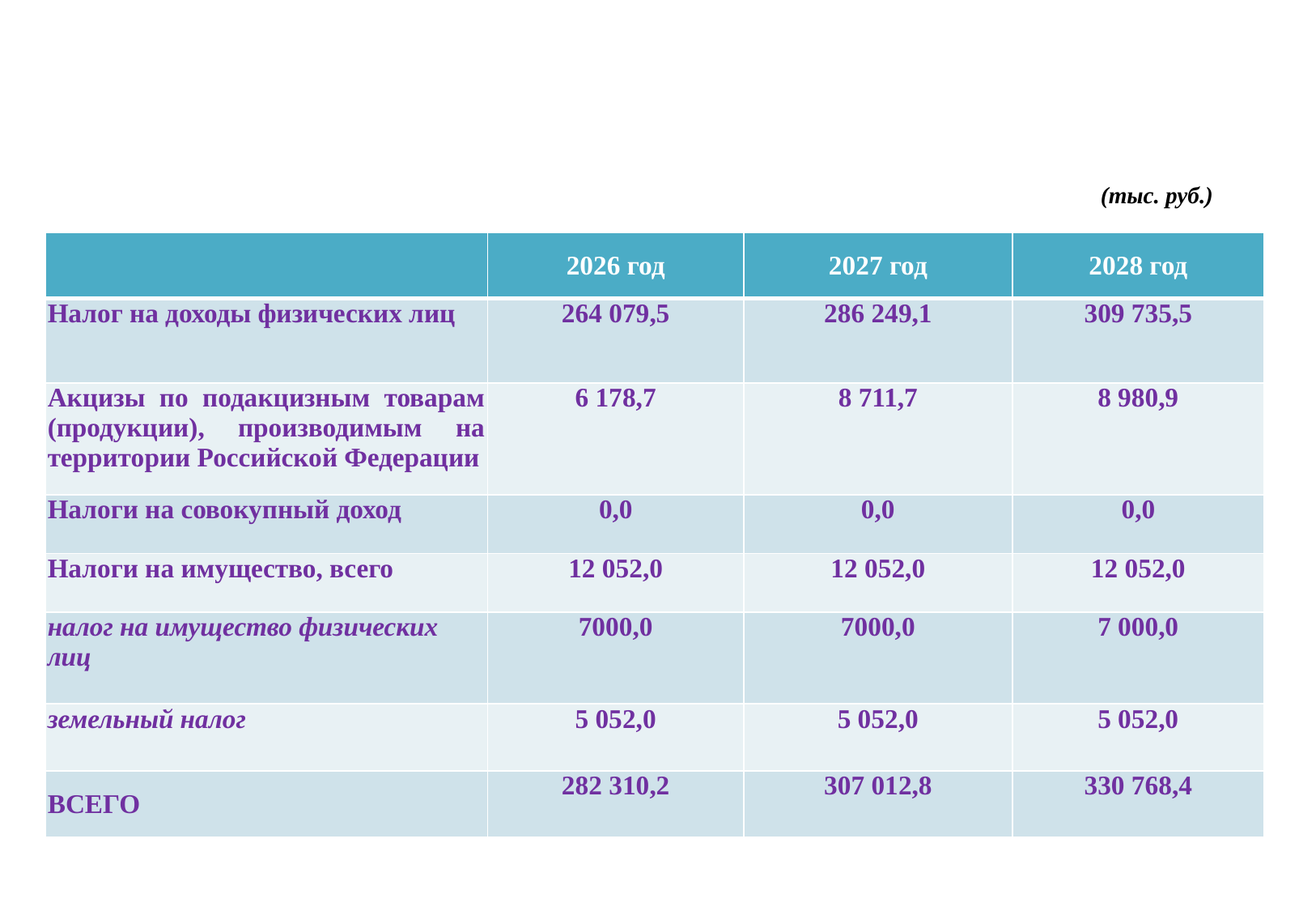

Доходы бюджета Родниковского городского поселения
Налоговые доходы бюджета
 Родниковского городского поселения
Налоговые доходы бюджета Родниковского городского поселения
(тыс. руб.)
|  | 2026 год | 2027 год | 2028 год |
| --- | --- | --- | --- |
| Налог на доходы физических лиц | 264 079,5 | 286 249,1 | 309 735,5 |
| Акцизы по подакцизным товарам (продукции), производимым на территории Российской Федерации | 6 178,7 | 8 711,7 | 8 980,9 |
| Налоги на совокупный доход | 0,0 | 0,0 | 0,0 |
| Налоги на имущество, всего | 12 052,0 | 12 052,0 | 12 052,0 |
| налог на имущество физических лиц | 7000,0 | 7000,0 | 7 000,0 |
| земельный налог | 5 052,0 | 5 052,0 | 5 052,0 |
| ВСЕГО | 282 310,2 | 307 012,8 | 330 768,4 |